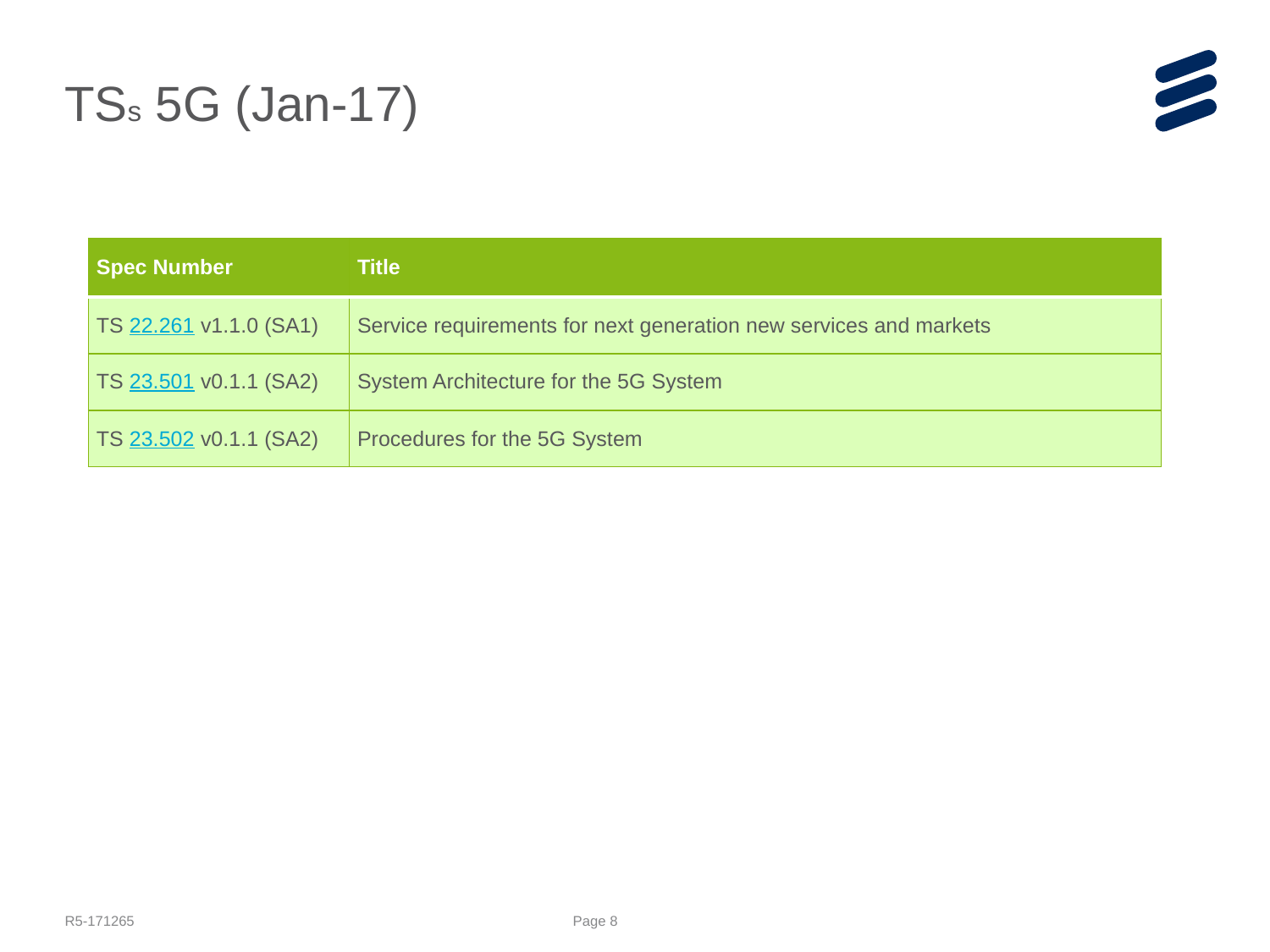

# TSs 5G (Jan-17)
| Spec Number | Title |
| --- | --- |
| TS 22.261 v1.1.0 (SA1) | Service requirements for next generation new services and markets |
| TS 23.501 v0.1.1 (SA2) | System Architecture for the 5G System |
| TS 23.502 v0.1.1 (SA2) | Procedures for the 5G System |